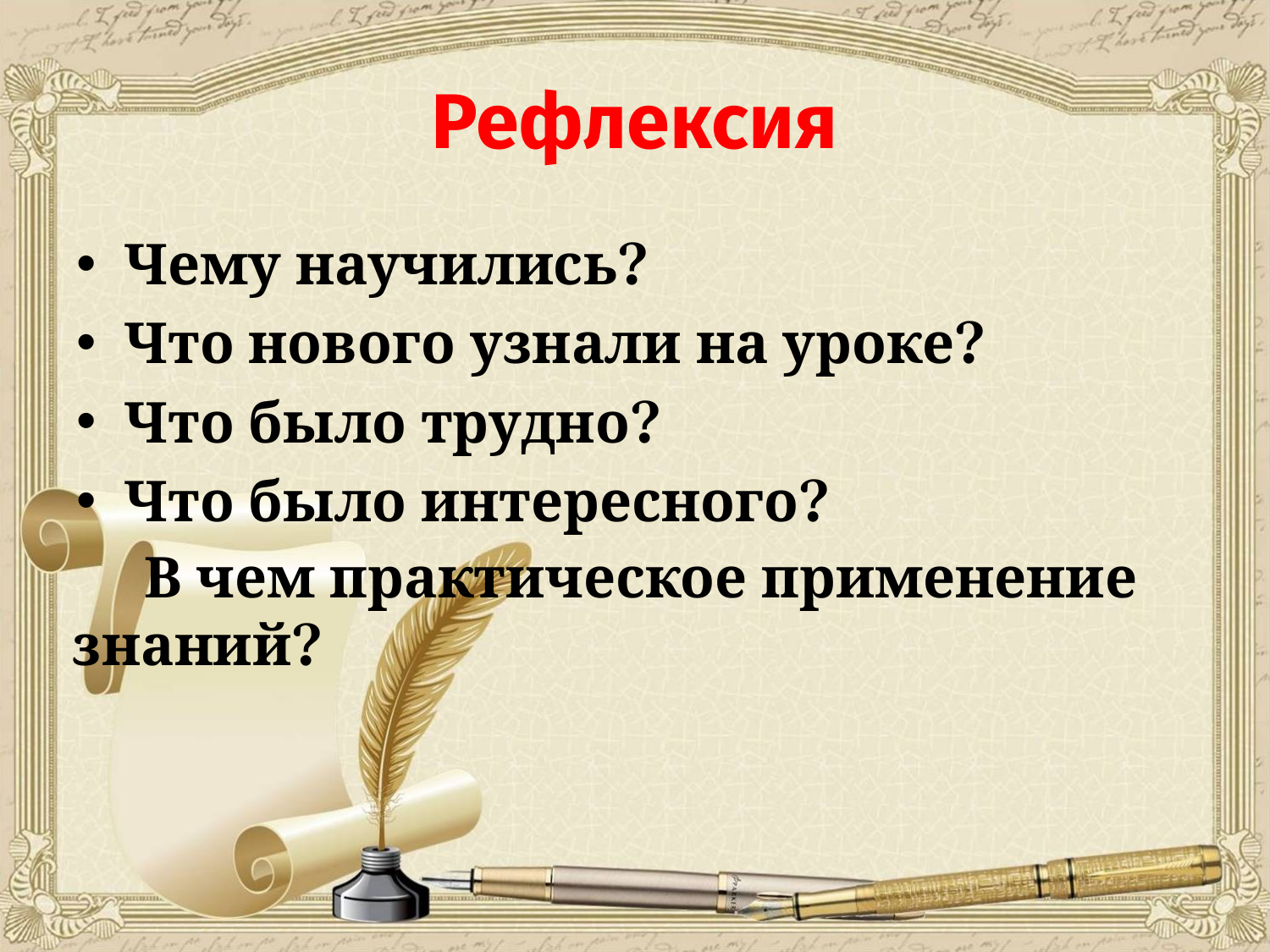

# Рефлексия
Чему научились?
Что нового узнали на уроке?
Что было трудно?
Что было интересного?
     В чем практическое применение  знаний?